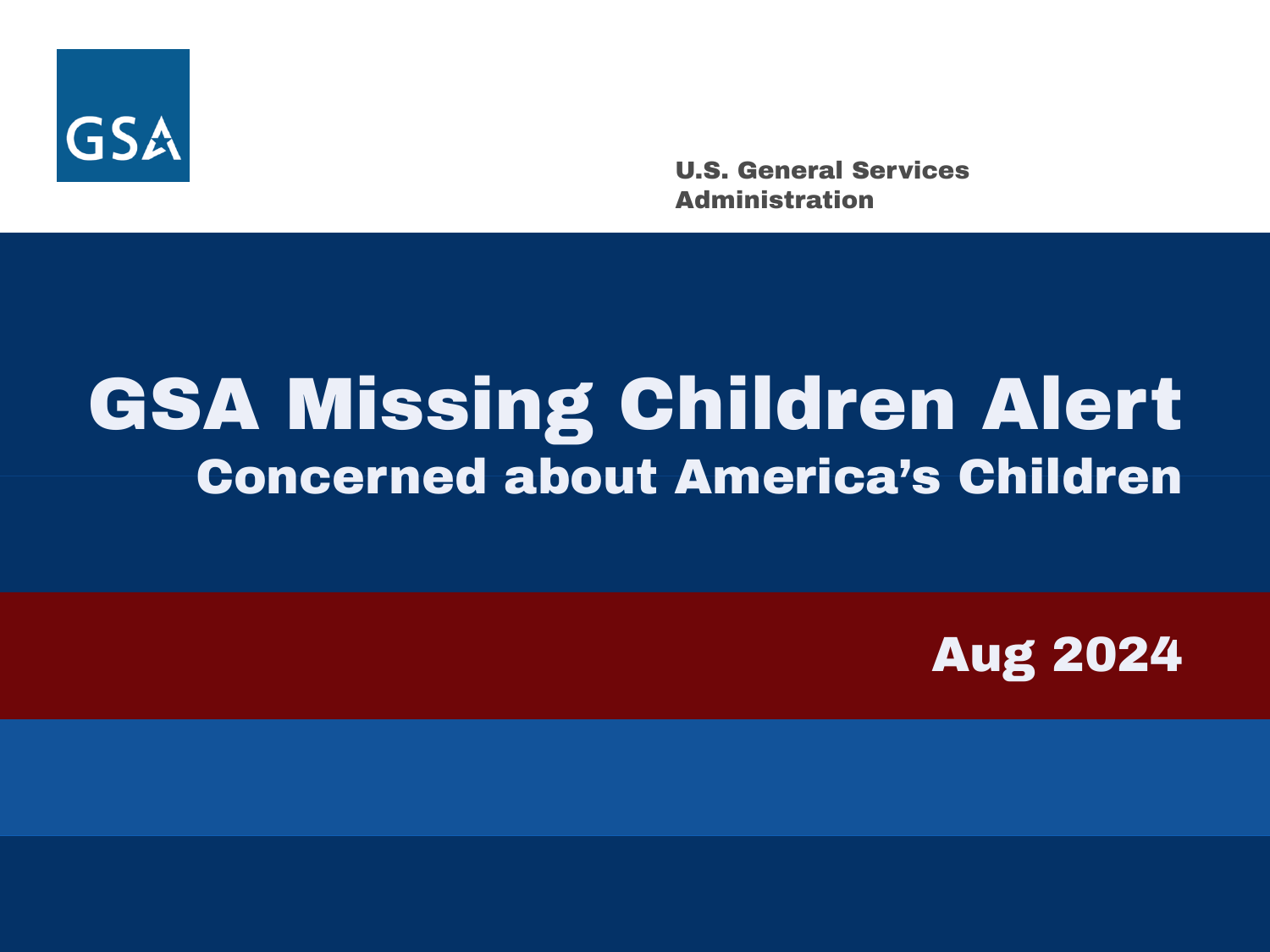

# GSA Missing Children Alert Concerned about America’s Children Aug 2024